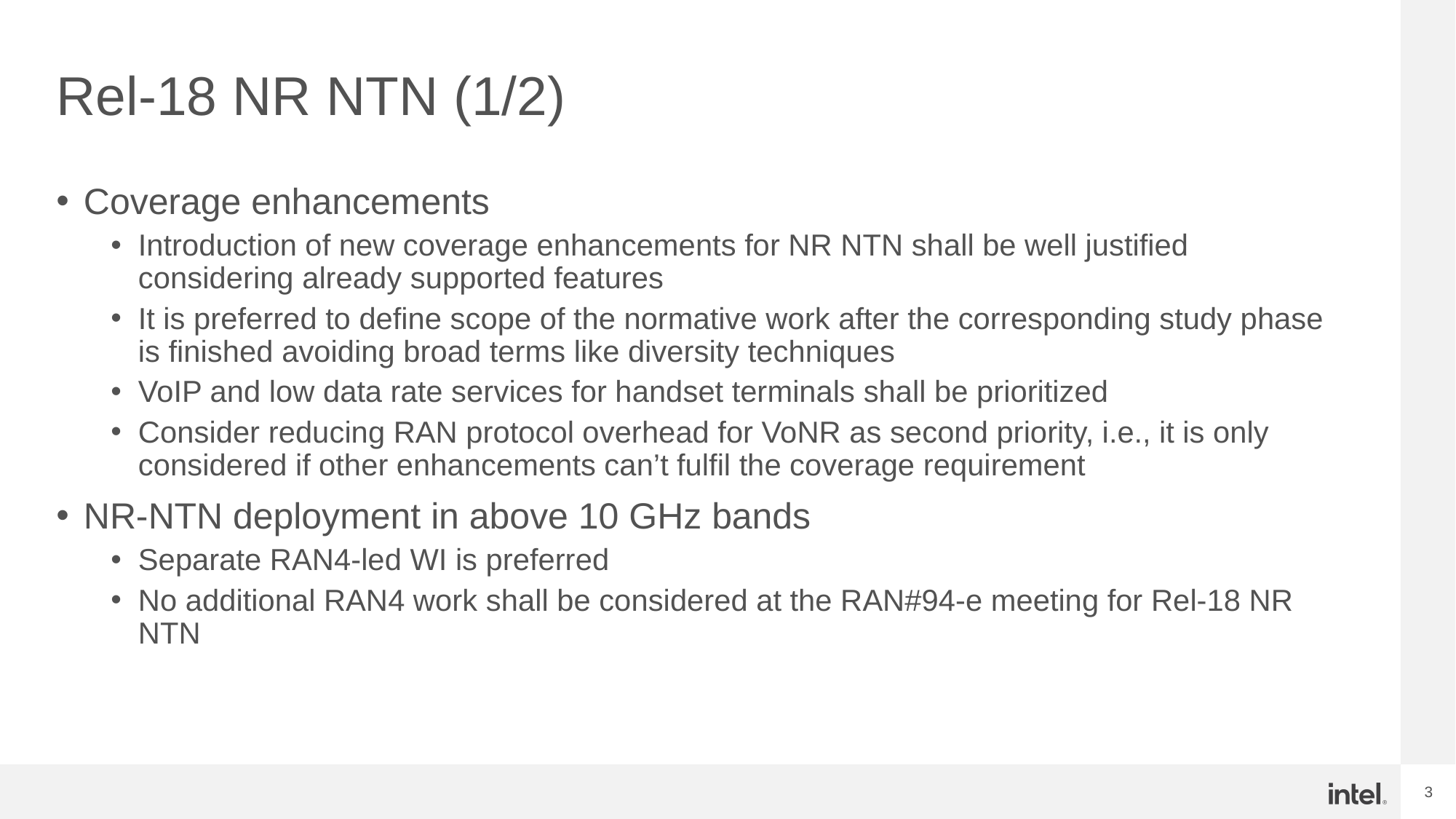

# Rel-18 NR NTN (1/2)
Coverage enhancements
Introduction of new coverage enhancements for NR NTN shall be well justified considering already supported features
It is preferred to define scope of the normative work after the corresponding study phase is finished avoiding broad terms like diversity techniques
VoIP and low data rate services for handset terminals shall be prioritized
Consider reducing RAN protocol overhead for VoNR as second priority, i.e., it is only considered if other enhancements can’t fulfil the coverage requirement
NR-NTN deployment in above 10 GHz bands
Separate RAN4-led WI is preferred
No additional RAN4 work shall be considered at the RAN#94-e meeting for Rel-18 NR NTN